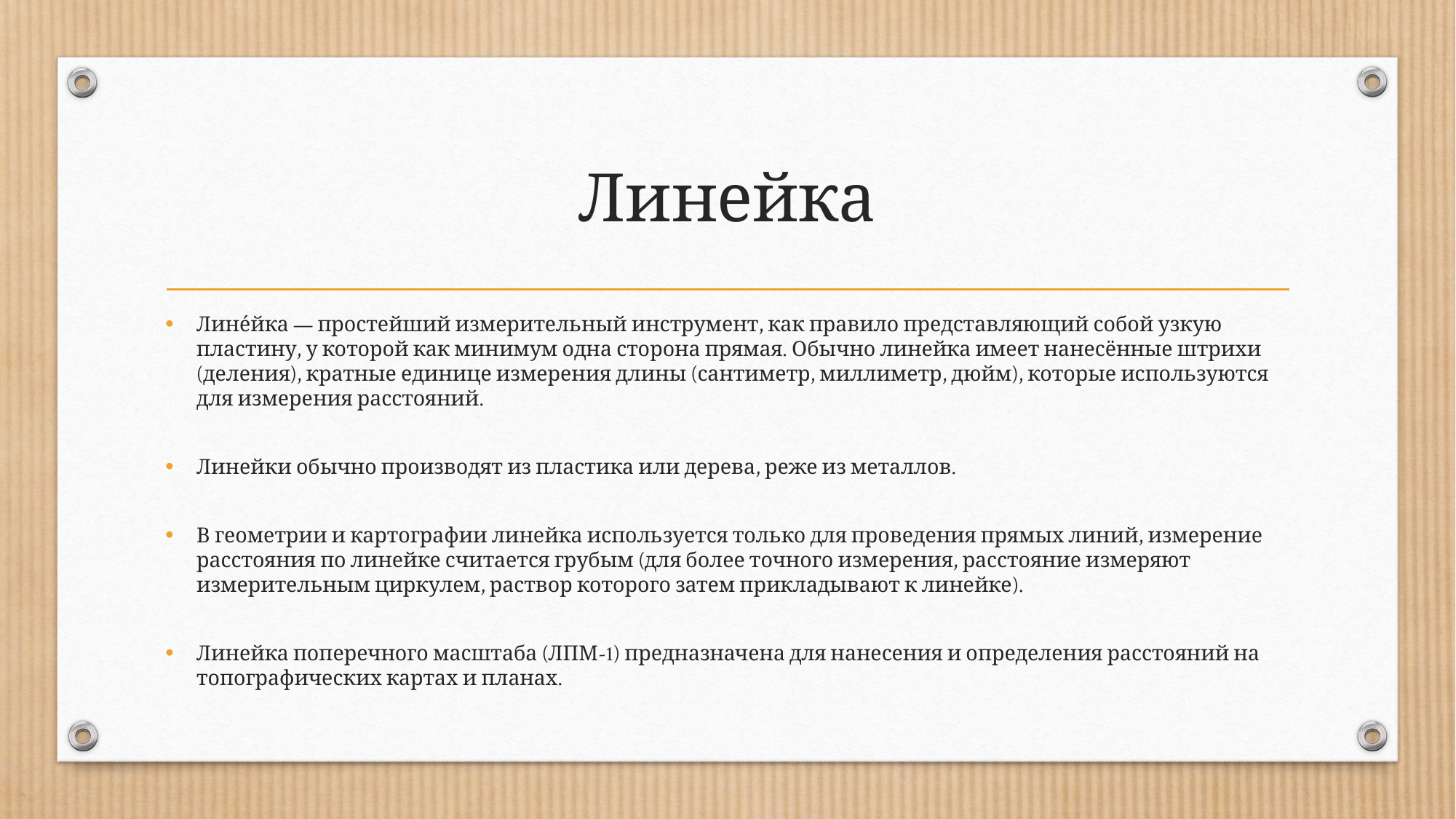

# Линейка
Лине́йка — простейший измерительный инструмент, как правило представляющий собой узкую пластину, у которой как минимум одна сторона прямая. Обычно линейка имеет нанесённые штрихи (деления), кратные единице измерения длины (сантиметр, миллиметр, дюйм), которые используются для измерения расстояний.

Линейки обычно производят из пластика или дерева, реже из металлов.

В геометрии и картографии линейка используется только для проведения прямых линий, измерение расстояния по линейке считается грубым (для более точного измерения, расстояние измеряют измерительным циркулем, раствор которого затем прикладывают к линейке).

Линейка поперечного масштаба (ЛПМ-1) предназначена для нанесения и определения расстояний на топографических картах и планах.